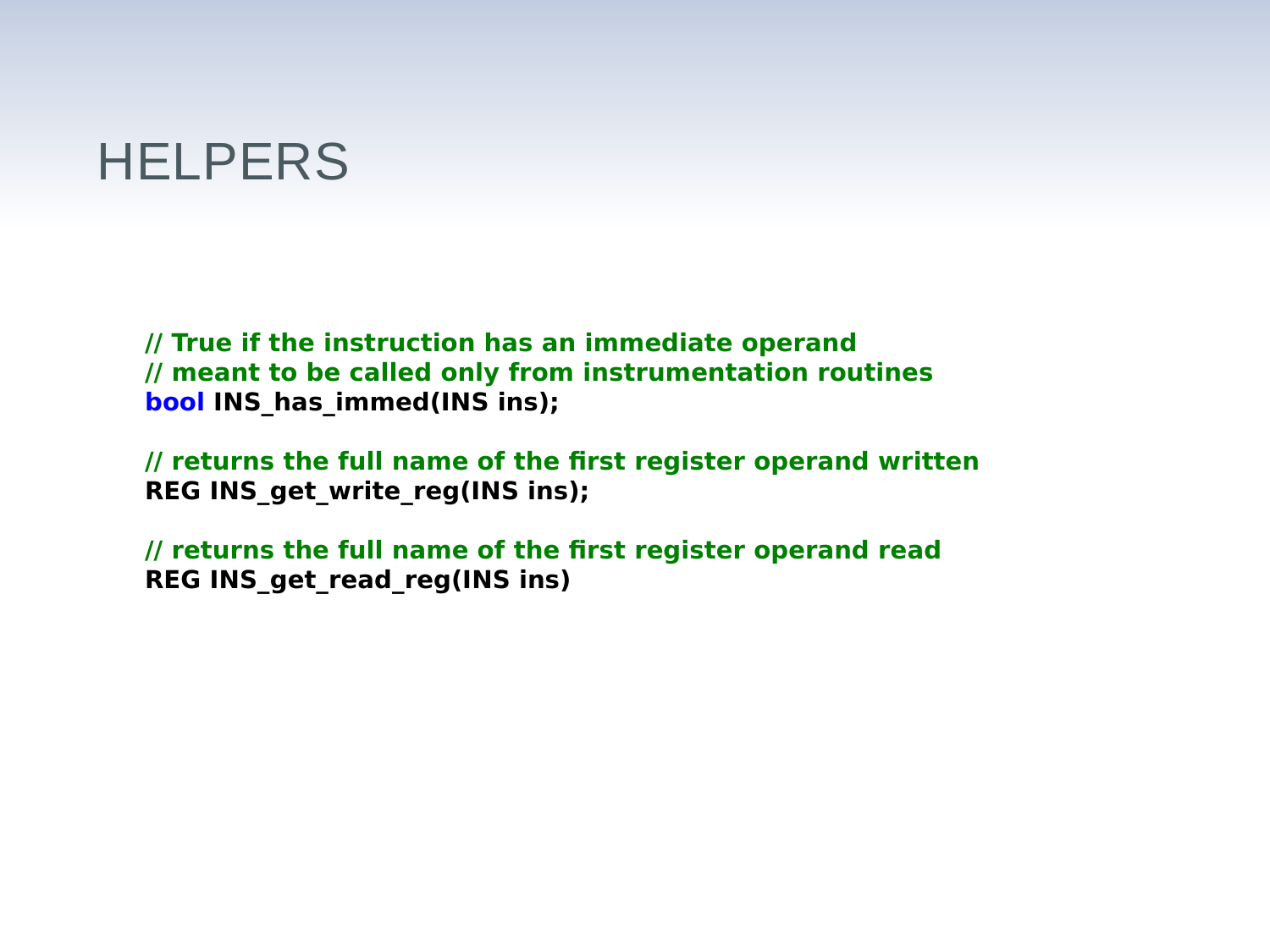

# Helpers
// True if the instruction has an immediate operand
// meant to be called only from instrumentation routines
bool INS_has_immed(INS ins);

// returns the full name of the first register operand written
REG INS_get_write_reg(INS ins);

// returns the full name of the first register operand read
REG INS_get_read_reg(INS ins)